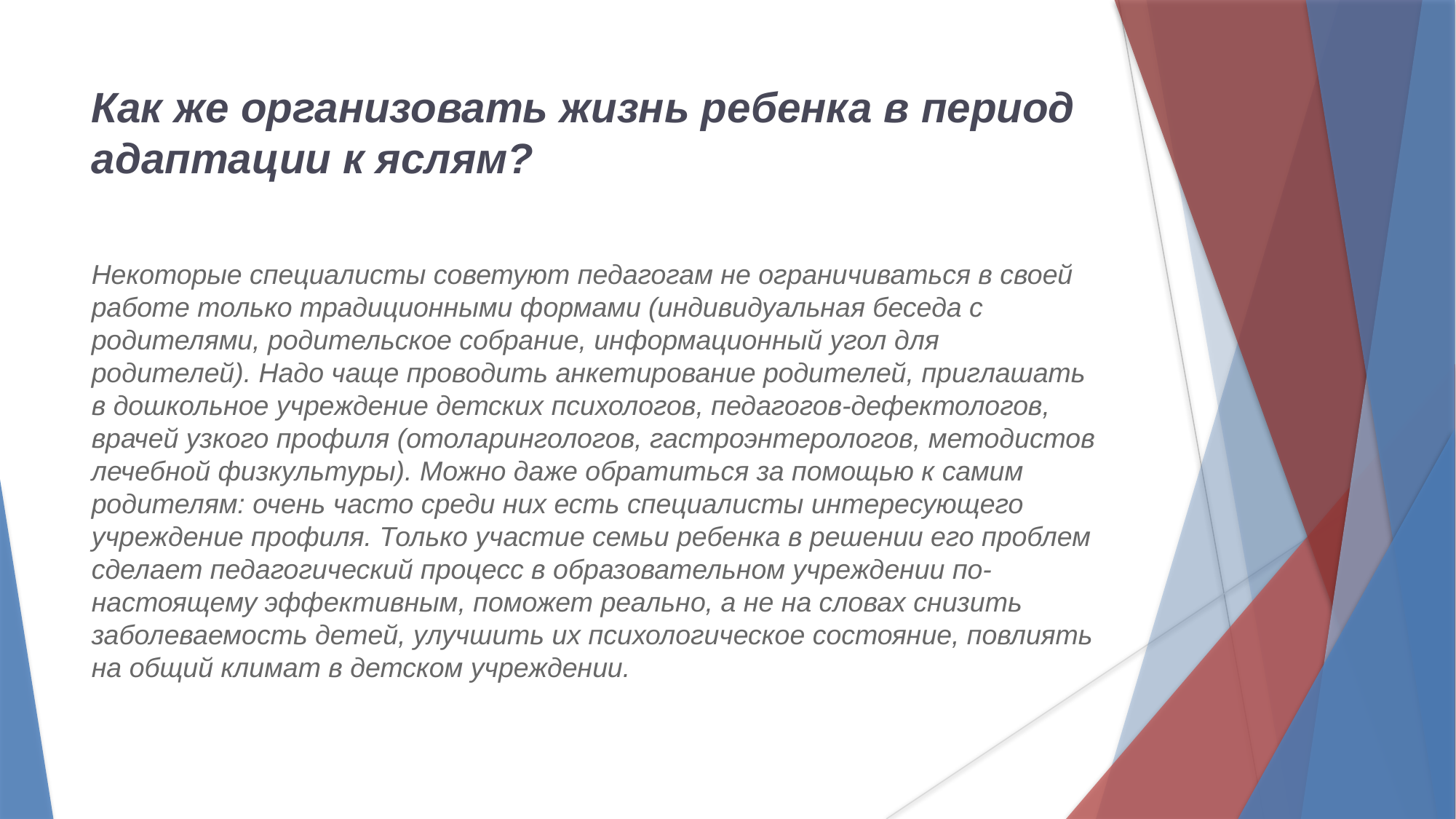

Как же организовать жизнь ребенка в период адаптации к яслям?

Некоторые специалисты советуют педагогам не ограничиваться в своей работе только традиционными формами (индивидуальная беседа с родителями, родительское собрание, информационный угол для родителей). Надо чаще проводить анкетирование родителей, приглашать в дошкольное учреждение детских психологов, педагогов-дефектологов, врачей узкого профиля (отоларингологов, гастроэнтерологов, методистов лечебной физкультуры). Можно даже обратиться за помощью к самим родителям: очень часто среди них есть специалисты интересующего учреждение профиля. Только участие семьи ребенка в решении его проблем сделает педагогический процесс в образовательном учреждении по-настоящему эффективным, поможет реально, а не на словах снизить заболеваемость детей, улучшить их психологическое состояние, повлиять на общий климат в детском учреждении.